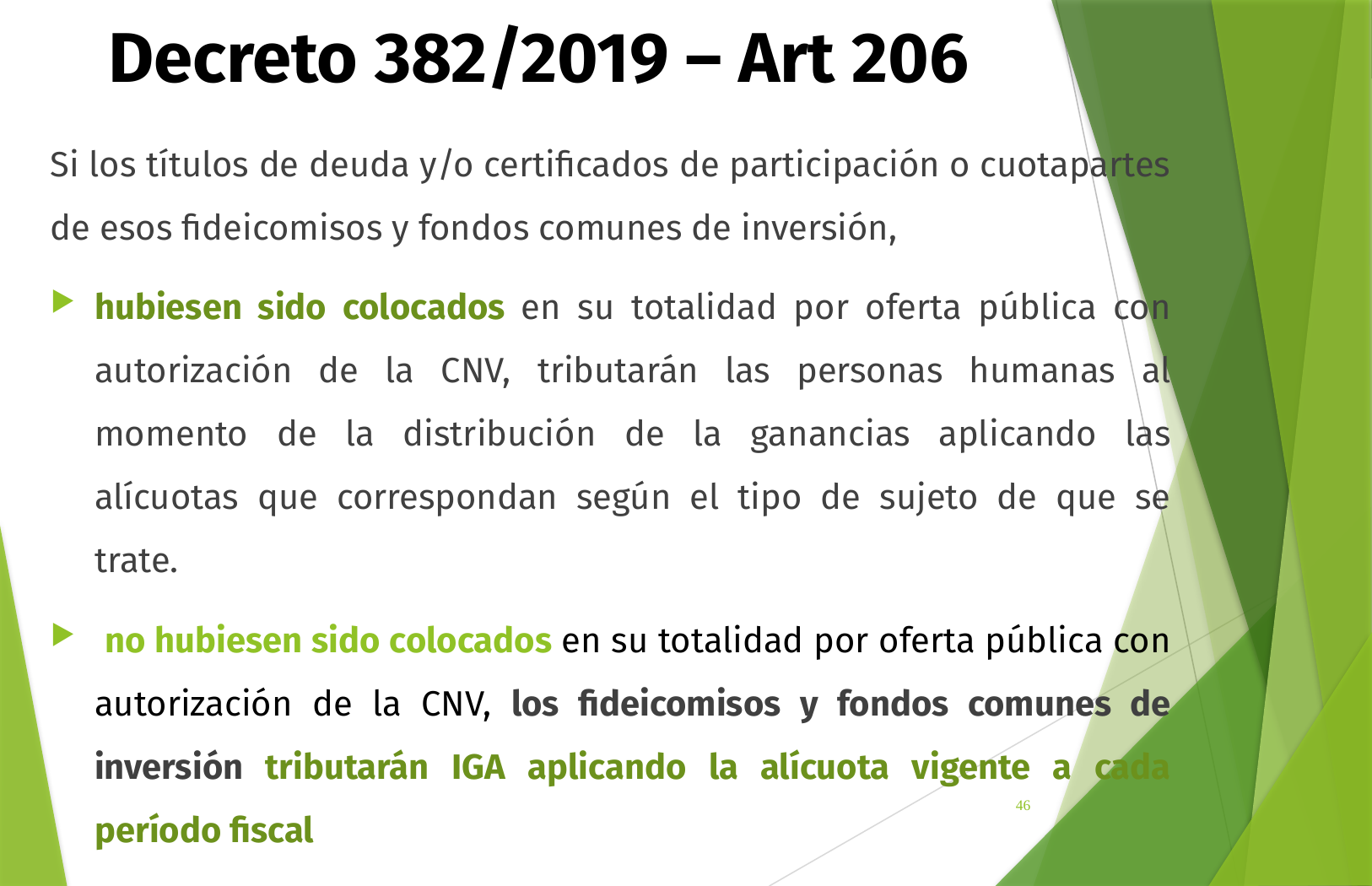

# Decreto 382/2019 – Art 206
Si los títulos de deuda y/o certificados de participación o cuotapartes de esos fideicomisos y fondos comunes de inversión,
hubiesen sido colocados en su totalidad por oferta pública con autorización de la CNV, tributarán las personas humanas al momento de la distribución de la ganancias aplicando las alícuotas que correspondan según el tipo de sujeto de que se trate.
 no hubiesen sido colocados en su totalidad por oferta pública con autorización de la CNV, los fideicomisos y fondos comunes de inversión tributarán IGA aplicando la alícuota vigente a cada período fiscal

46